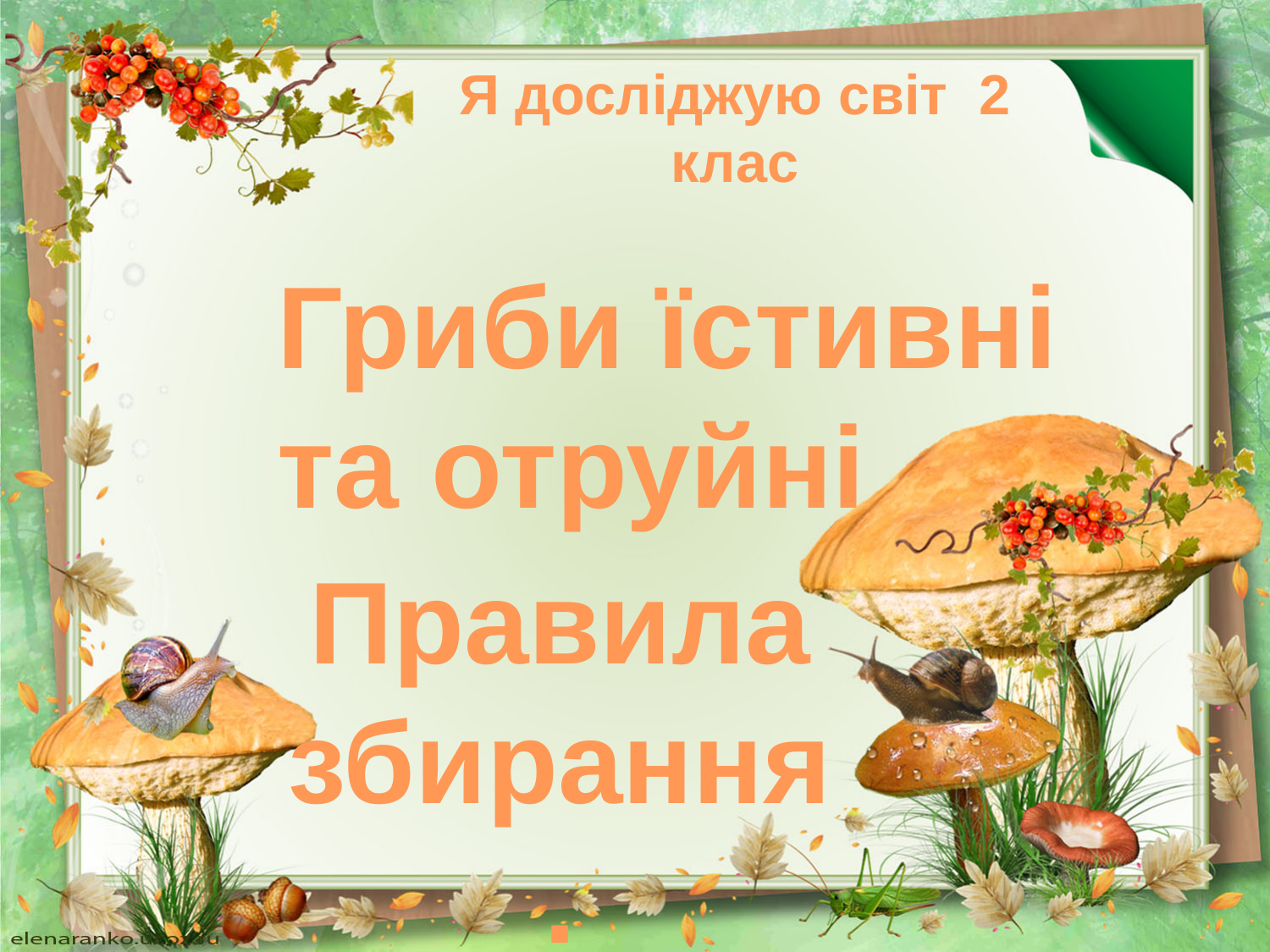

# Я досліджую світ  2 клас
Гриби їстивні та отруйні
Правила збирання.